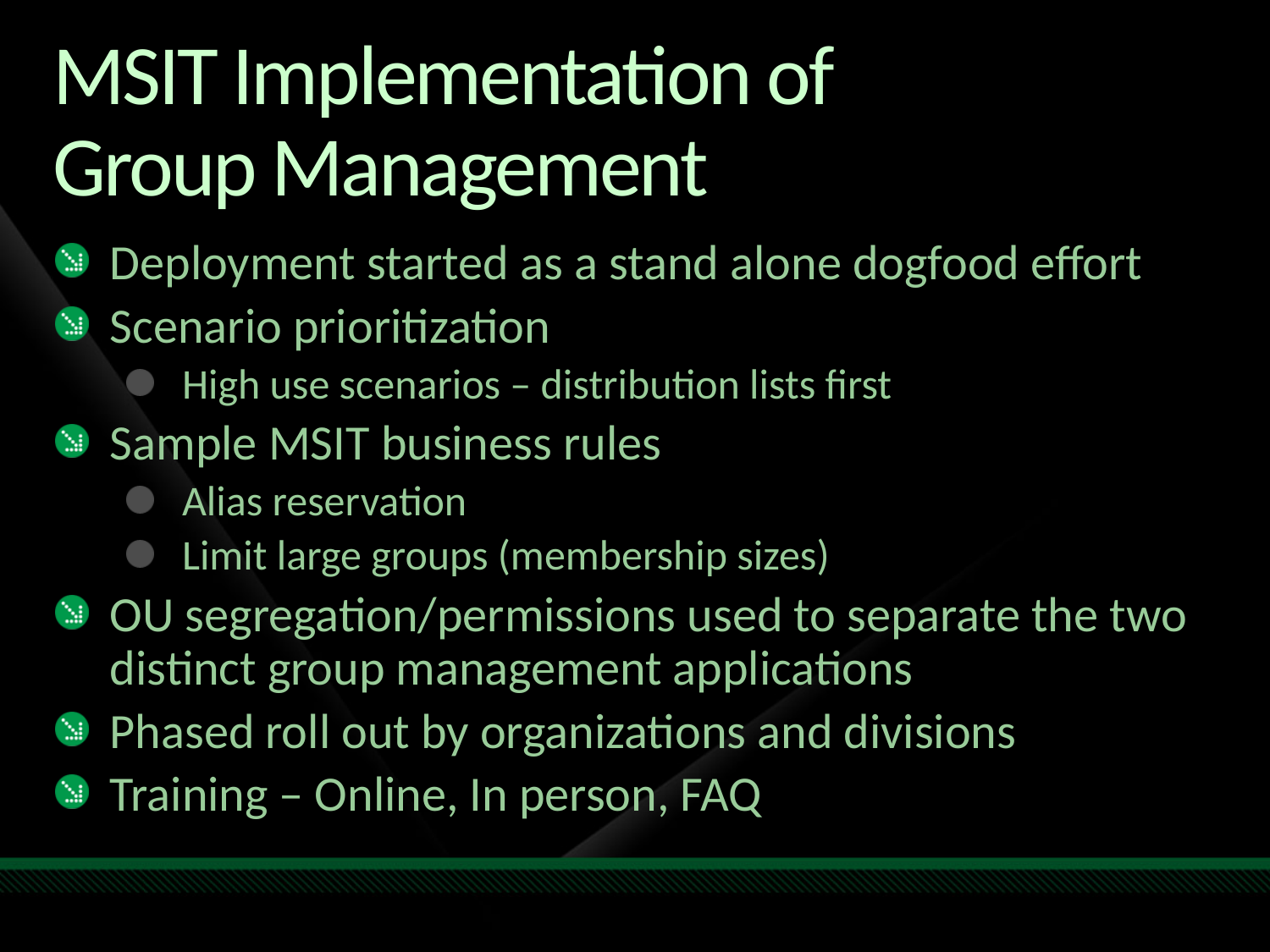

# MSIT Implementation of Group Management

Deployment started as a stand alone dogfood effort
Scenario prioritization
High use scenarios – distribution lists first
Sample MSIT business rules
Alias reservation
Limit large groups (membership sizes)
OU segregation/permissions used to separate the two distinct group management applications
Phased roll out by organizations and divisions
Training – Online, In person, FAQ